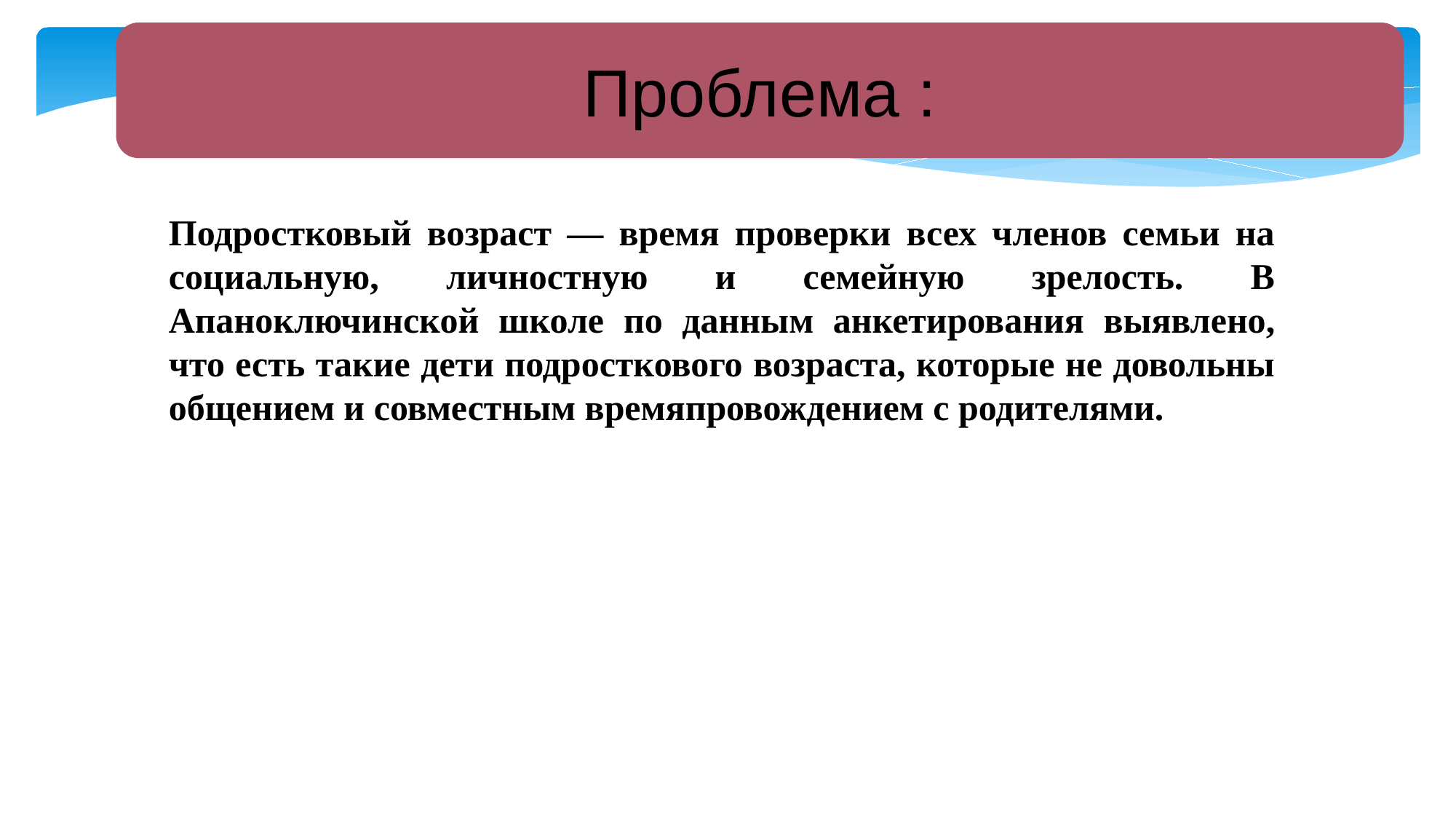

Проблема :

Подростковый возраст — время проверки всех членов семьи на социальную, личностную и семейную зрелость. В Апаноключинской школе по данным анкетирования выявлено, что есть такие дети подросткового возраста, которые не довольны общением и совместным времяпровождением с родителями.